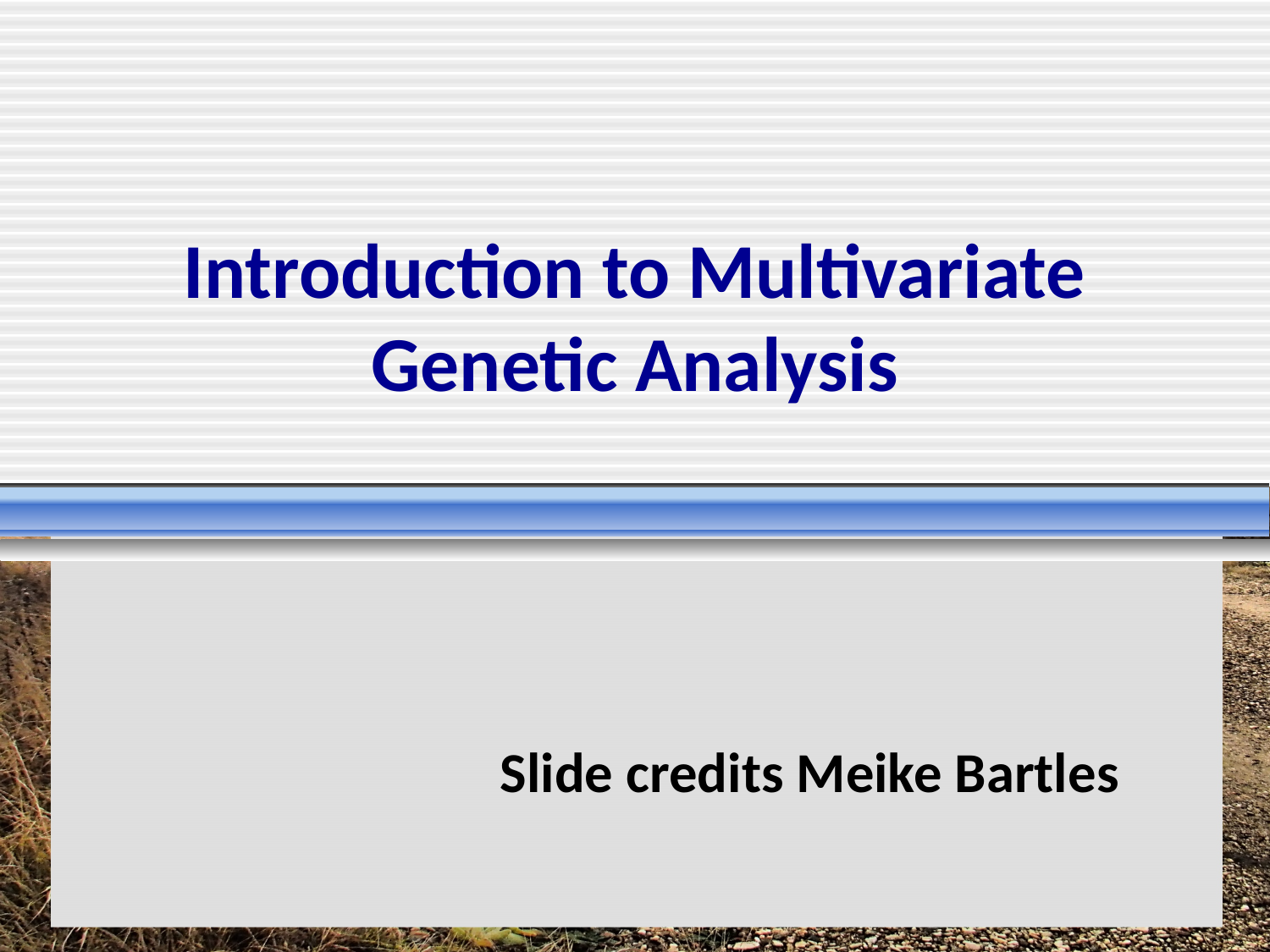

# Introduction to Multivariate Genetic Analysis
Slide credits Meike Bartles